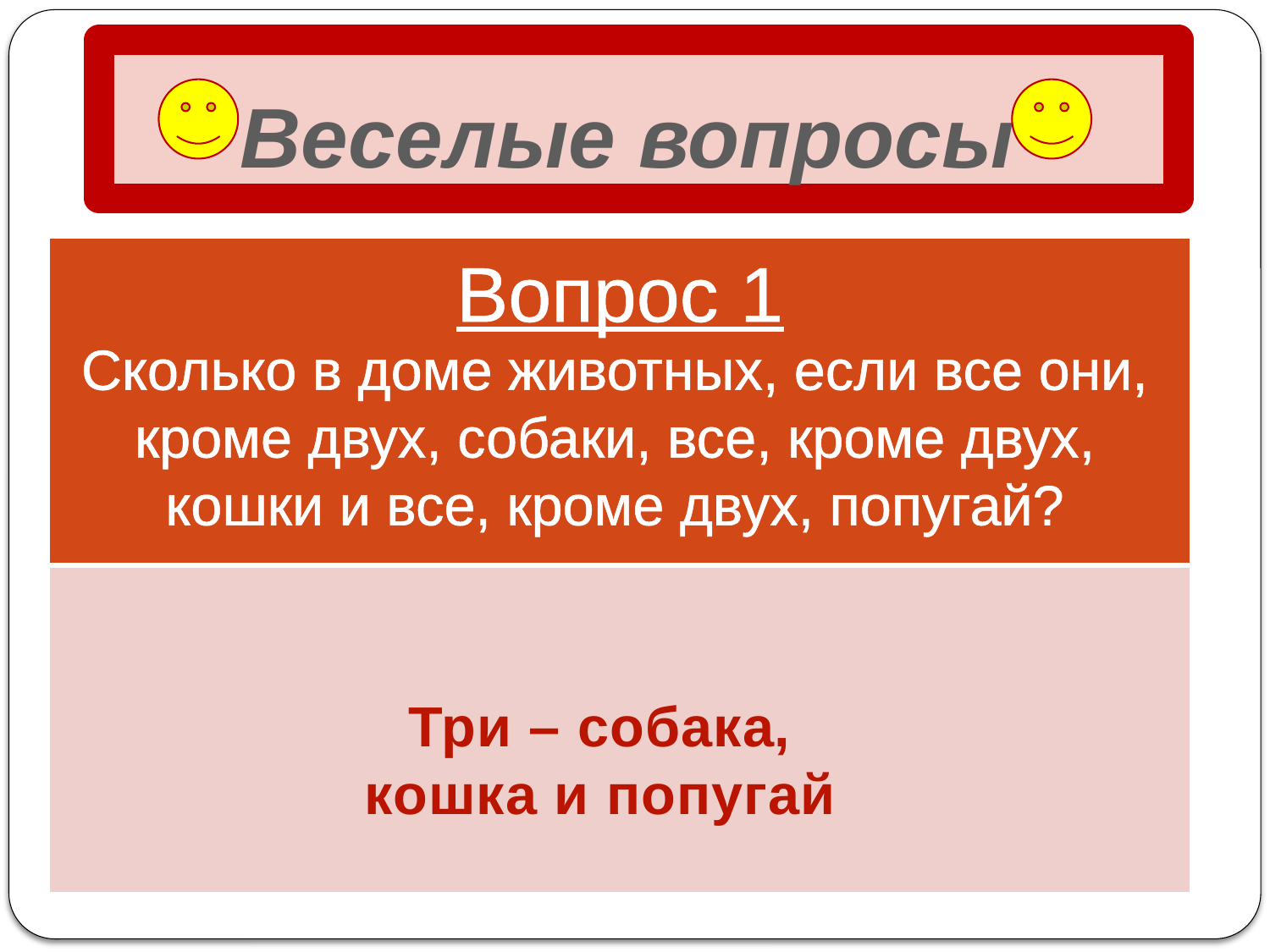

# Веселые вопросы

Вопрос 1
|  |
| --- |
|  |
Сколько в доме животных, если все они, кроме двух, собаки, все, кроме двух, кошки и все, кроме двух, попугай?
Три – собака, кошка и попугай